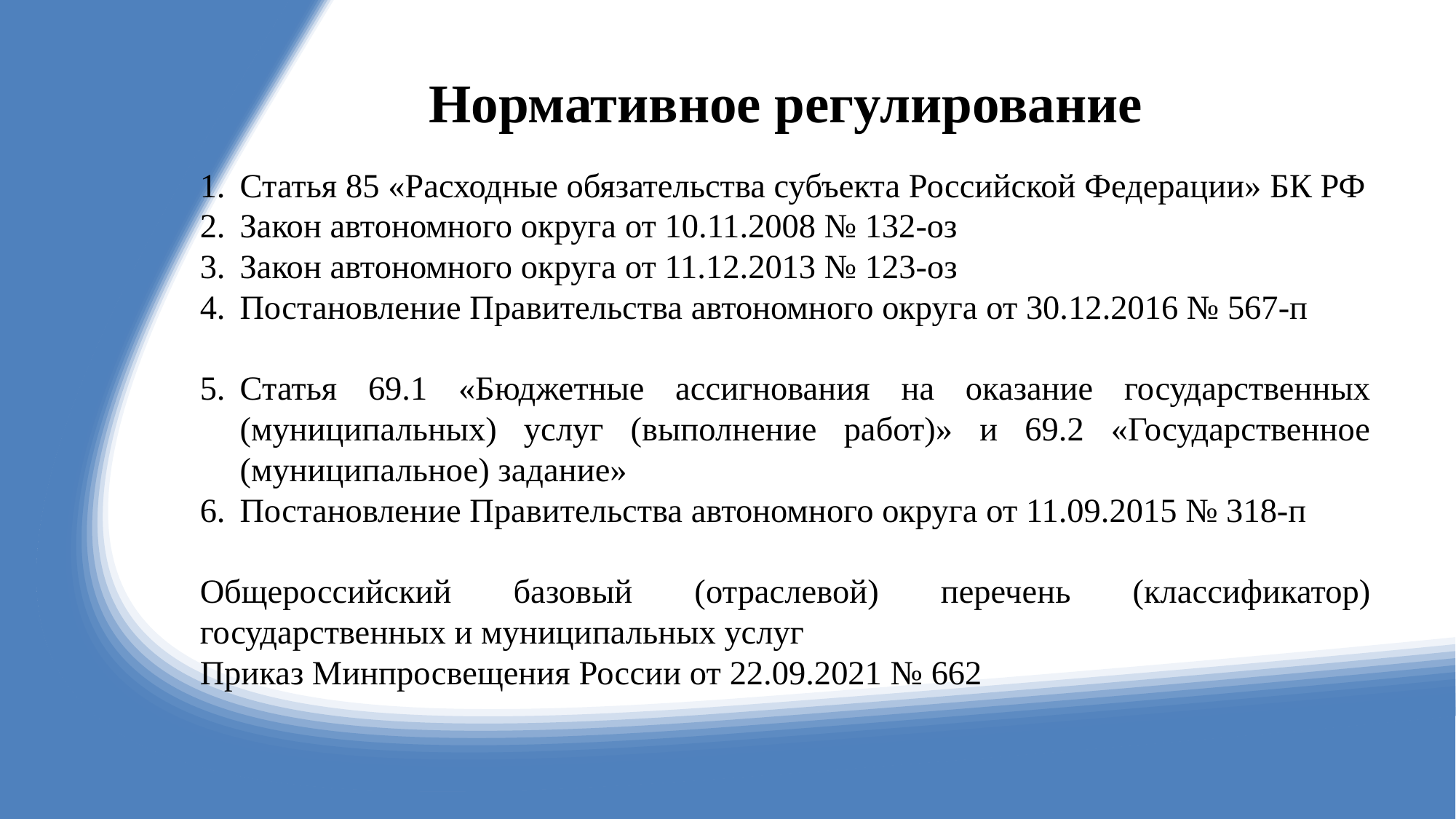

# Нормативное регулирование
Статья 85 «Расходные обязательства субъекта Российской Федерации» БК РФ
Закон автономного округа от 10.11.2008 № 132-оз
Закон автономного округа от 11.12.2013 № 123-оз
Постановление Правительства автономного округа от 30.12.2016 № 567-п

Статья 69.1 «Бюджетные ассигнования на оказание государственных (муниципальных) услуг (выполнение работ)» и 69.2 «Государственное (муниципальное) задание»
Постановление Правительства автономного округа от 11.09.2015 № 318-п

Общероссийский базовый (отраслевой) перечень (классификатор) государственных и муниципальных услуг
Приказ Минпросвещения России от 22.09.2021 № 662